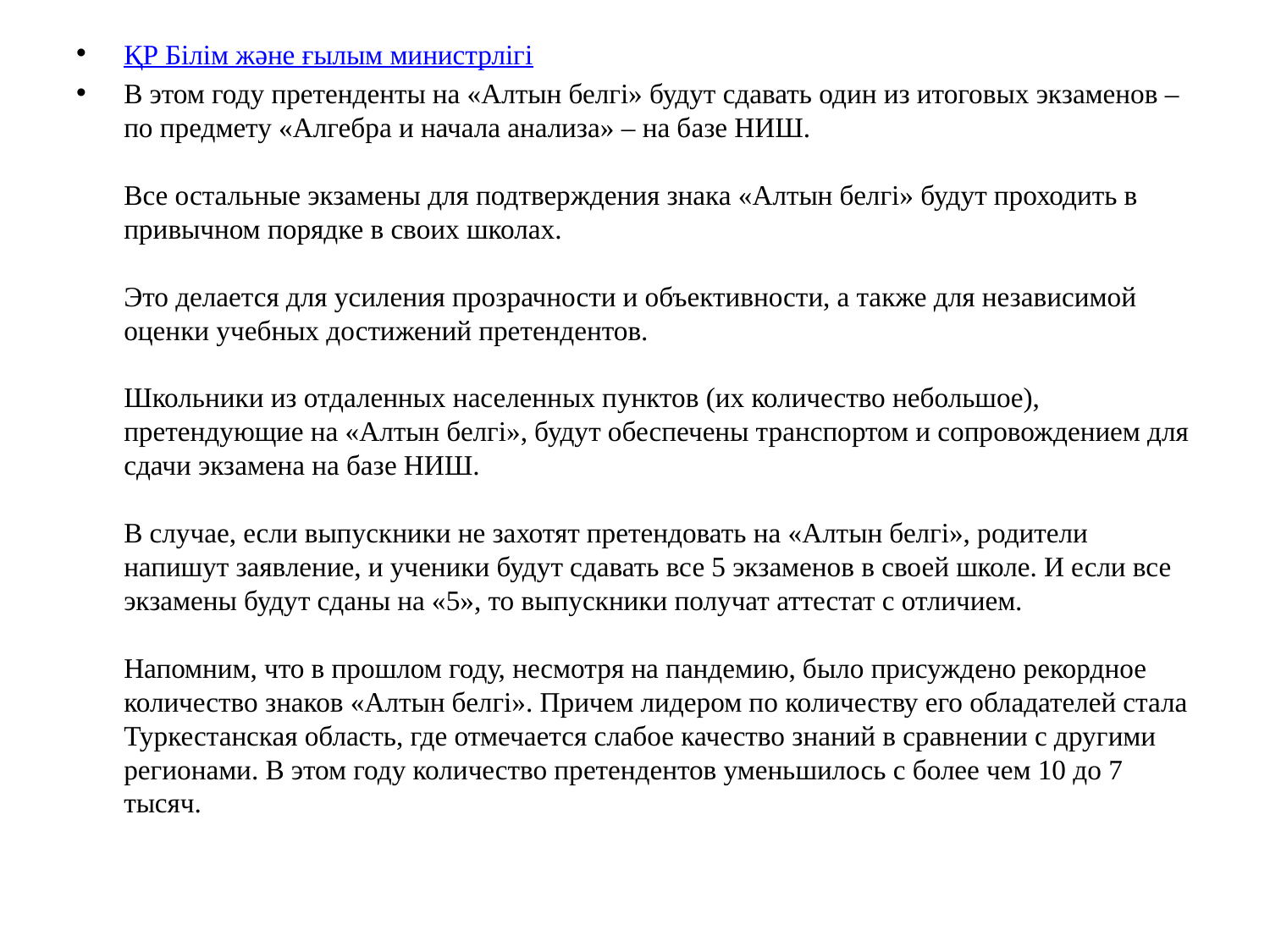

ҚР Білім және ғылым министрлігі
​​В этом году претенденты на «Алтын белгі» будут сдавать один из итоговых экзаменов – по предмету «Алгебра и начала анализа» – на базе НИШ.
Все остальные экзамены для подтверждения знака «Алтын белгі» будут проходить в привычном порядке в своих школах.
Это делается для усиления прозрачности и объективности, а также для независимой оценки учебных достижений претендентов.
Школьники из отдаленных населенных пунктов (их количество небольшое), претендующие на «Алтын белгі», будут обеспечены транспортом и сопровождением для сдачи экзамена на базе НИШ.
В случае, если выпускники не захотят претендовать на «Алтын белгі», родители напишут заявление, и ученики будут сдавать все 5 экзаменов в своей школе. И если все экзамены будут сданы на «5», то выпускники получат аттестат с отличием.
Напомним, что в прошлом году, несмотря на пандемию, было присуждено рекордное количество знаков «Алтын белгі». Причем лидером по количеству его обладателей стала Туркестанская область, где отмечается слабое качество знаний в сравнении с другими регионами. В этом году количество претендентов уменьшилось с более чем 10 до 7 тысяч.